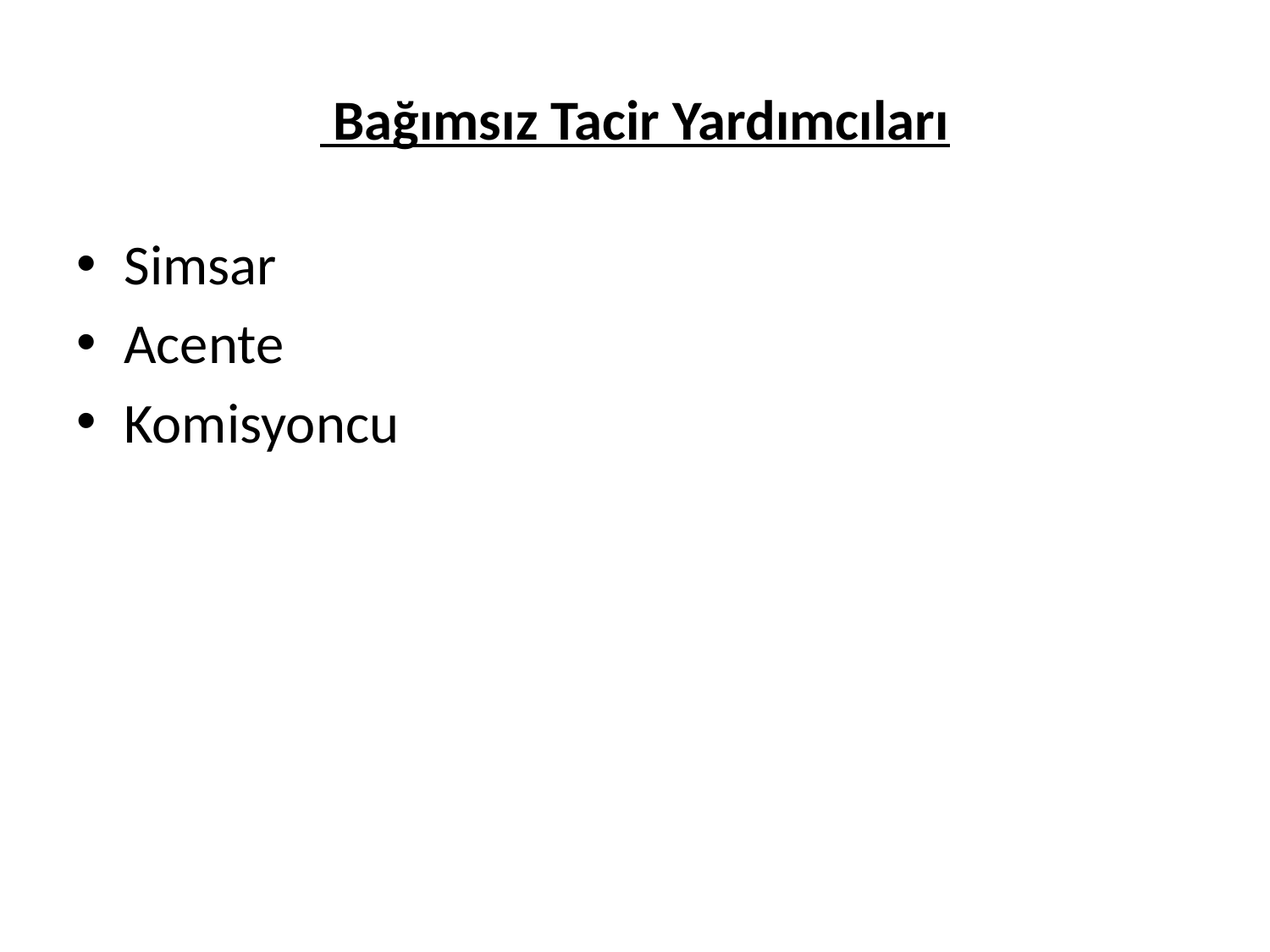

# Bağımsız Tacir Yardımcıları
Simsar
Acente
Komisyoncu